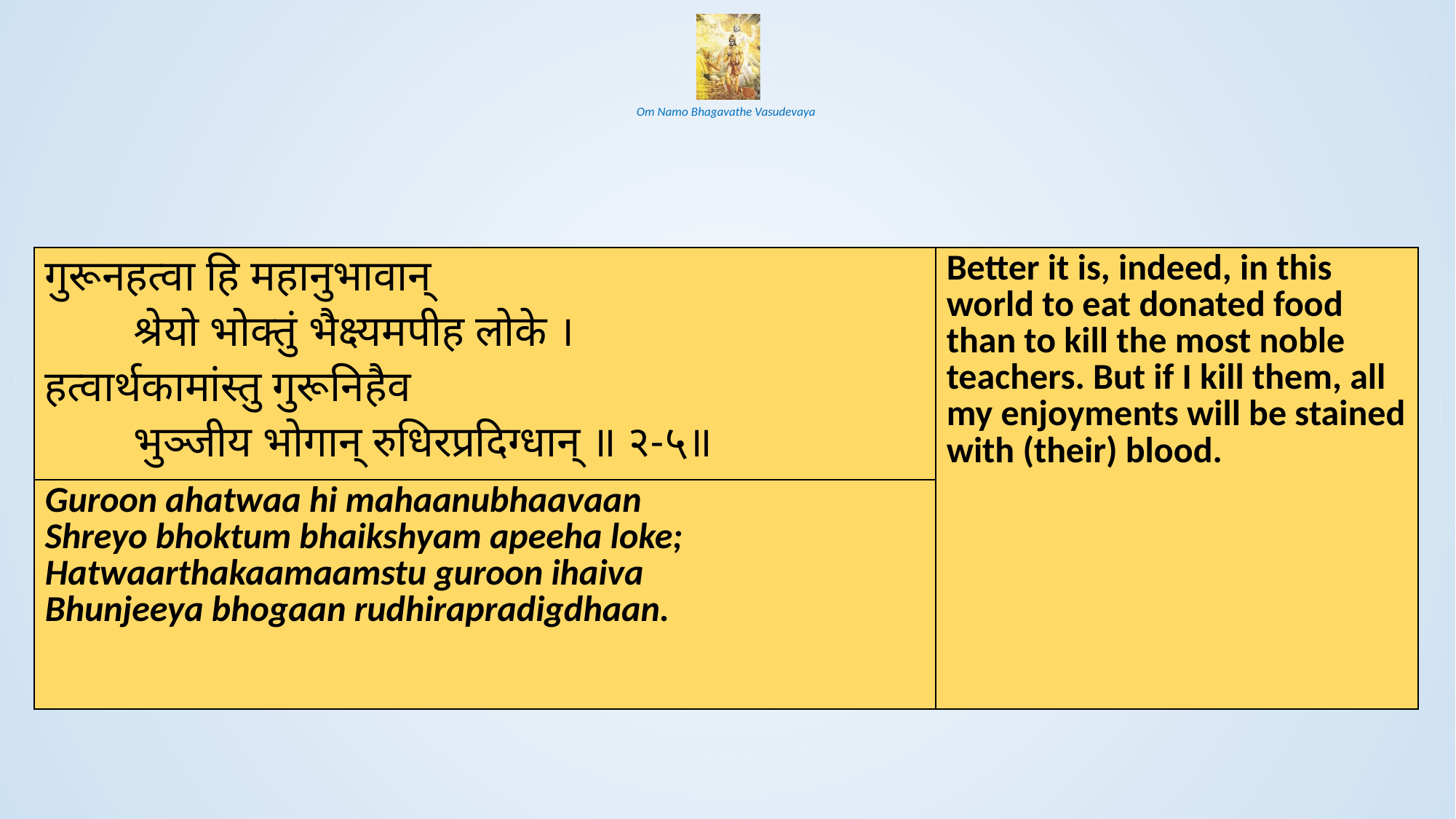

# Om Namo Bhagavathe Vasudevaya
| गुरूनहत्वा हि महानुभावान् श्रेयो भोक्तुं भैक्ष्यमपीह लोके । हत्वार्थकामांस्तु गुरूनिहैव भुञ्जीय भोगान् रुधिरप्रदिग्धान् ॥ २-५॥ | Better it is, indeed, in this world to eat donated food than to kill the most noble teachers. But if I kill them, all my enjoyments will be stained with (their) blood. |
| --- | --- |
| Guroon ahatwaa hi mahaanubhaavaan Shreyo bhoktum bhaikshyam apeeha loke; Hatwaarthakaamaamstu guroon ihaiva Bhunjeeya bhogaan rudhirapradigdhaan. |  |